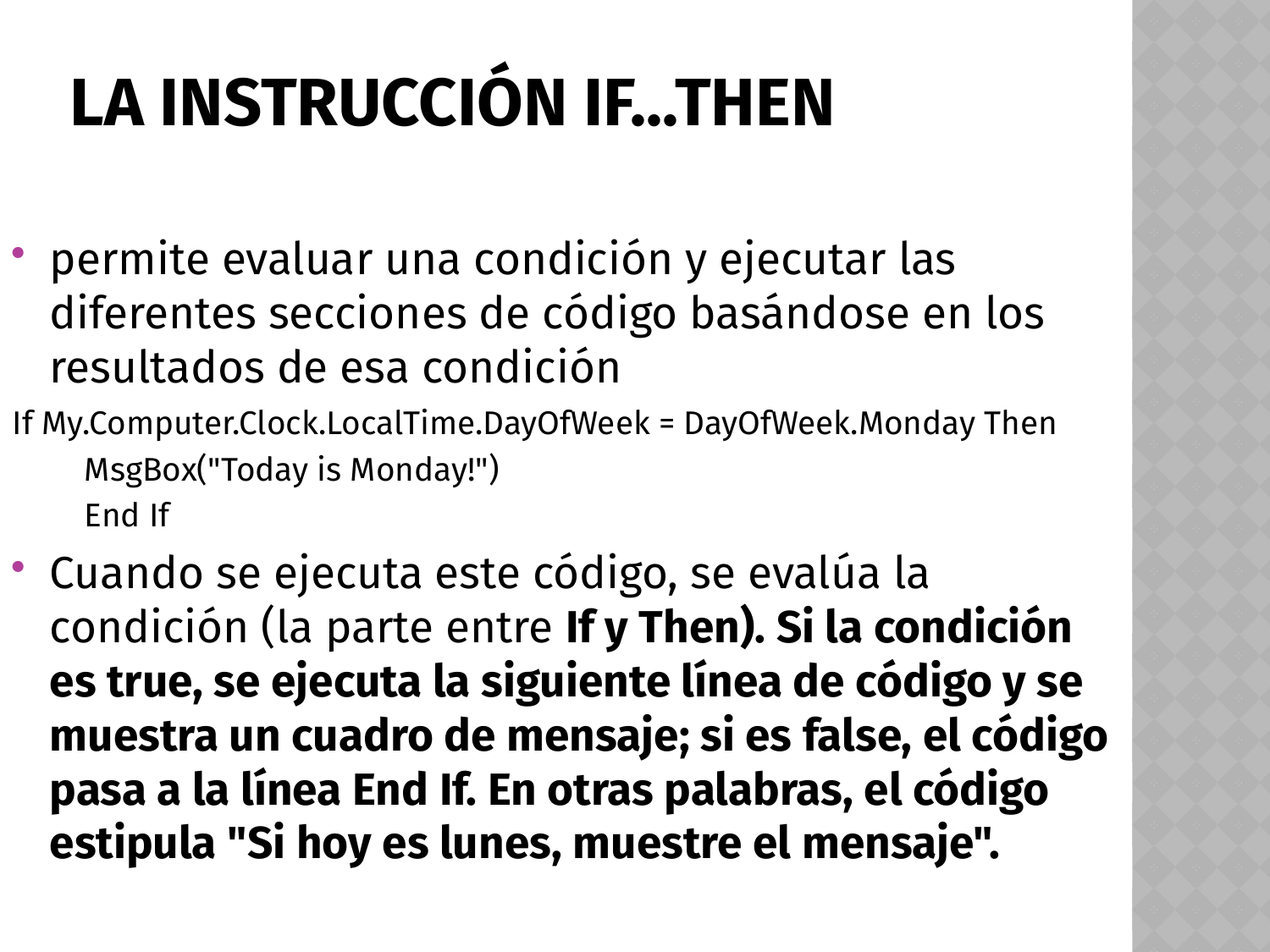

# la instrucción If...Then
permite evaluar una condición y ejecutar las diferentes secciones de código basándose en los resultados de esa condición
If My.Computer.Clock.LocalTime.DayOfWeek = DayOfWeek.Monday Then
MsgBox("Today is Monday!")
End If
Cuando se ejecuta este código, se evalúa la condición (la parte entre If y Then). Si la condición es true, se ejecuta la siguiente línea de código y se muestra un cuadro de mensaje; si es false, el código pasa a la línea End If. En otras palabras, el código estipula "Si hoy es lunes, muestre el mensaje".